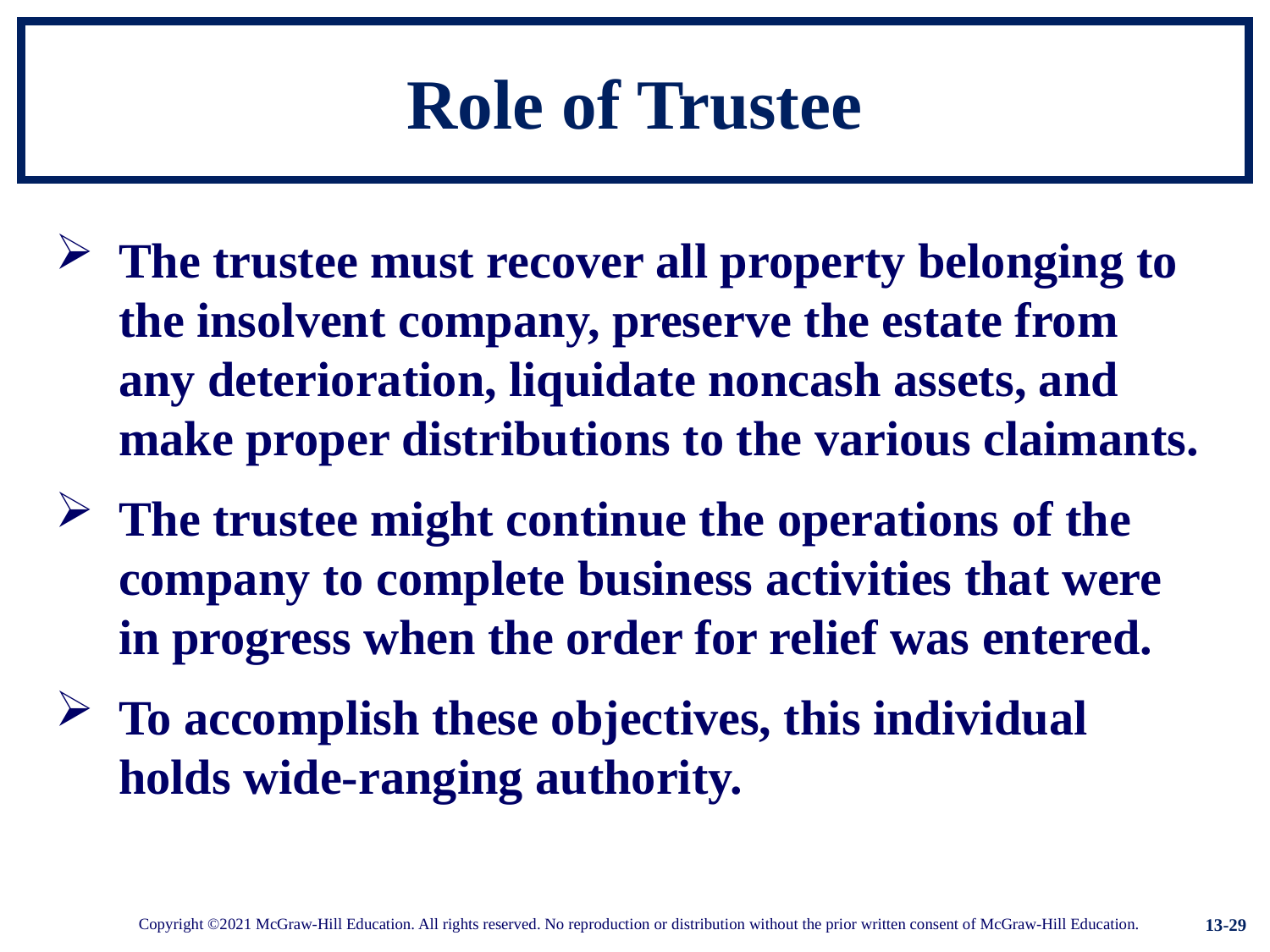

# Role of Trustee
The trustee must recover all property belonging to the insolvent company, preserve the estate from any deterioration, liquidate noncash assets, and make proper distributions to the various claimants.
The trustee might continue the operations of the company to complete business activities that were in progress when the order for relief was entered.
To accomplish these objectives, this individual holds wide-ranging authority.

13-29
Copyright ©2021 McGraw-Hill Education. All rights reserved. No reproduction or distribution without the prior written consent of McGraw-Hill Education.